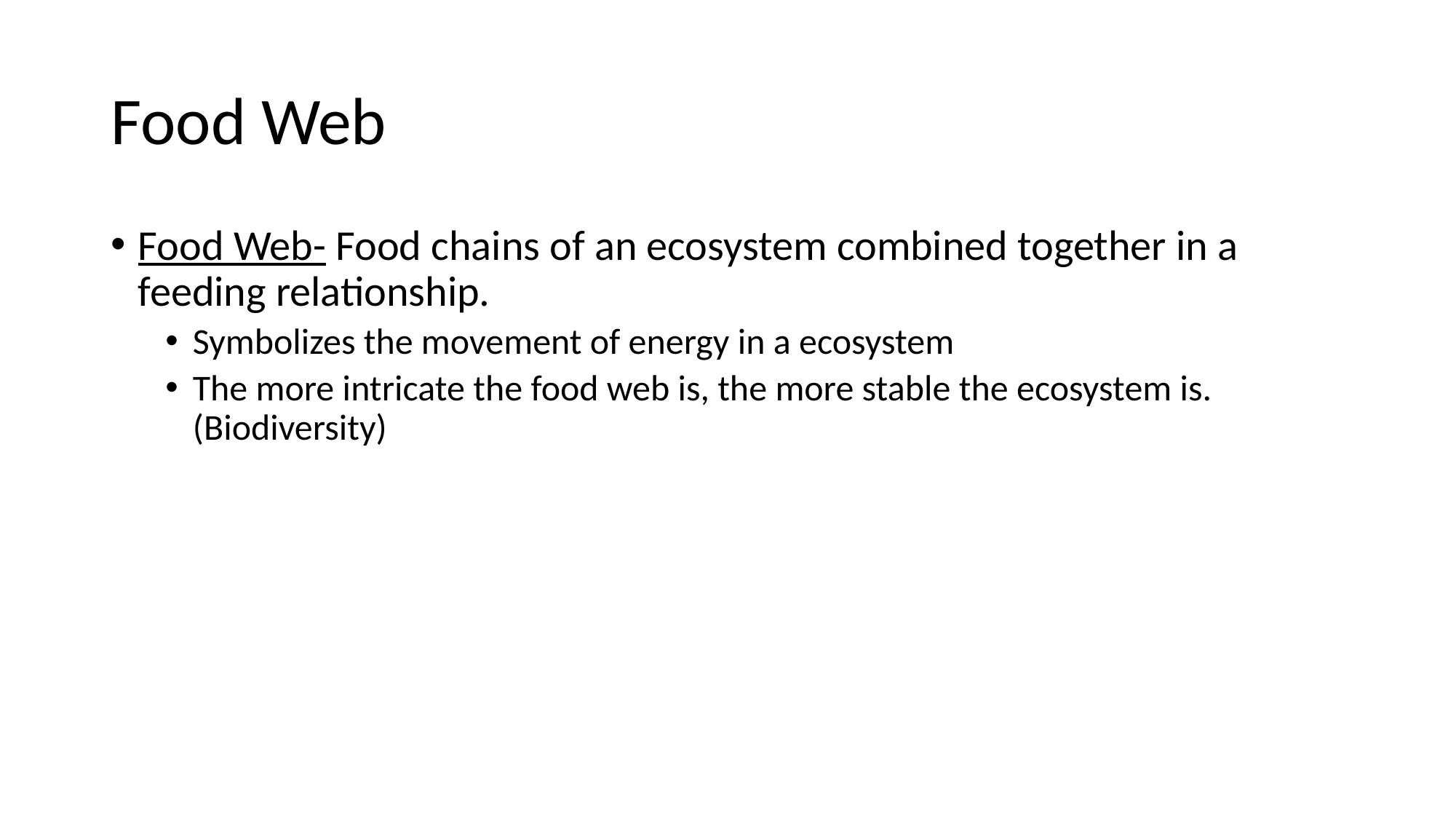

# Food Web
Food Web- Food chains of an ecosystem combined together in a feeding relationship.
Symbolizes the movement of energy in a ecosystem
The more intricate the food web is, the more stable the ecosystem is. (Biodiversity)